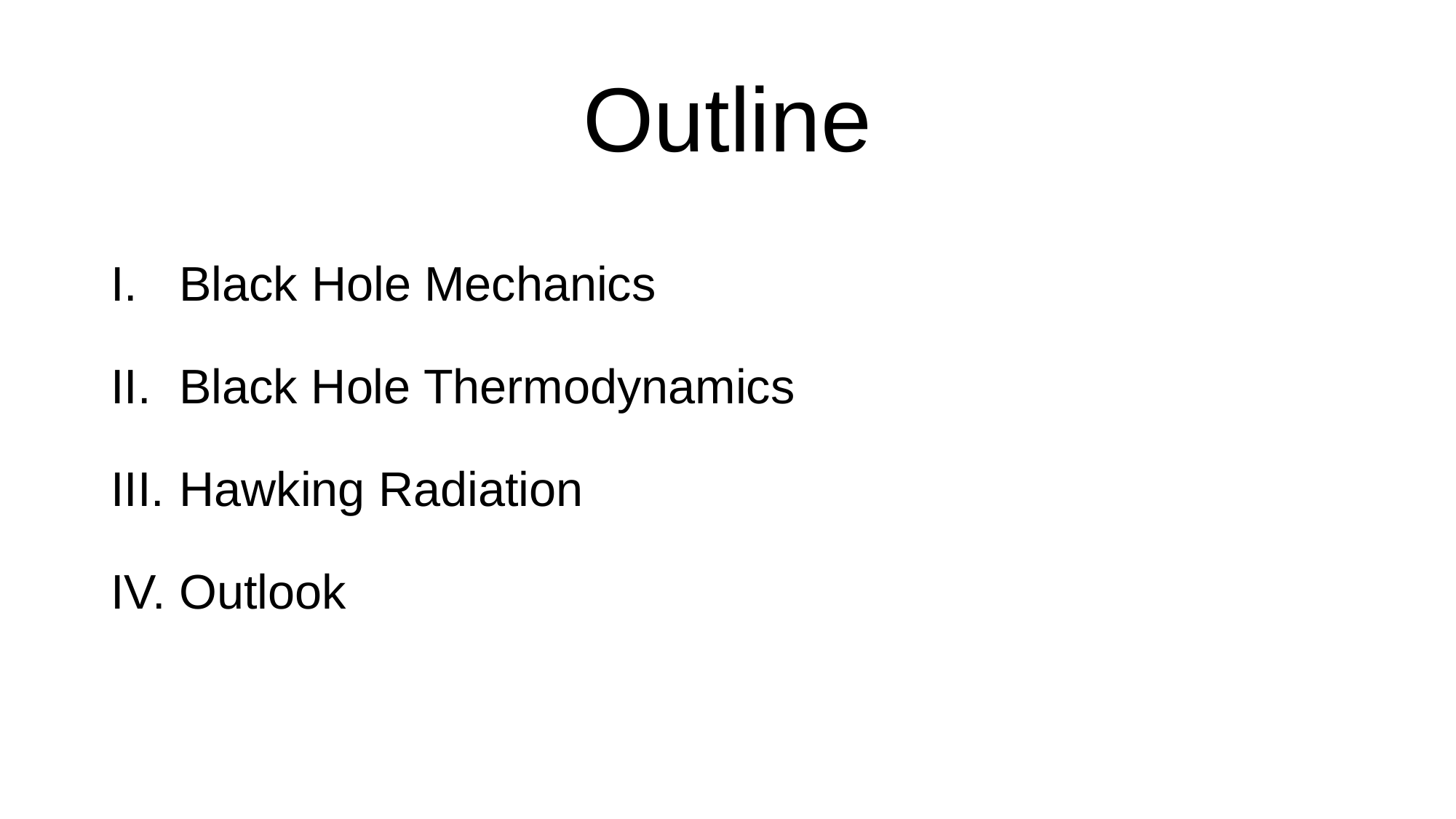

# Outline
Black Hole Mechanics
Black Hole Thermodynamics
Hawking Radiation
Outlook